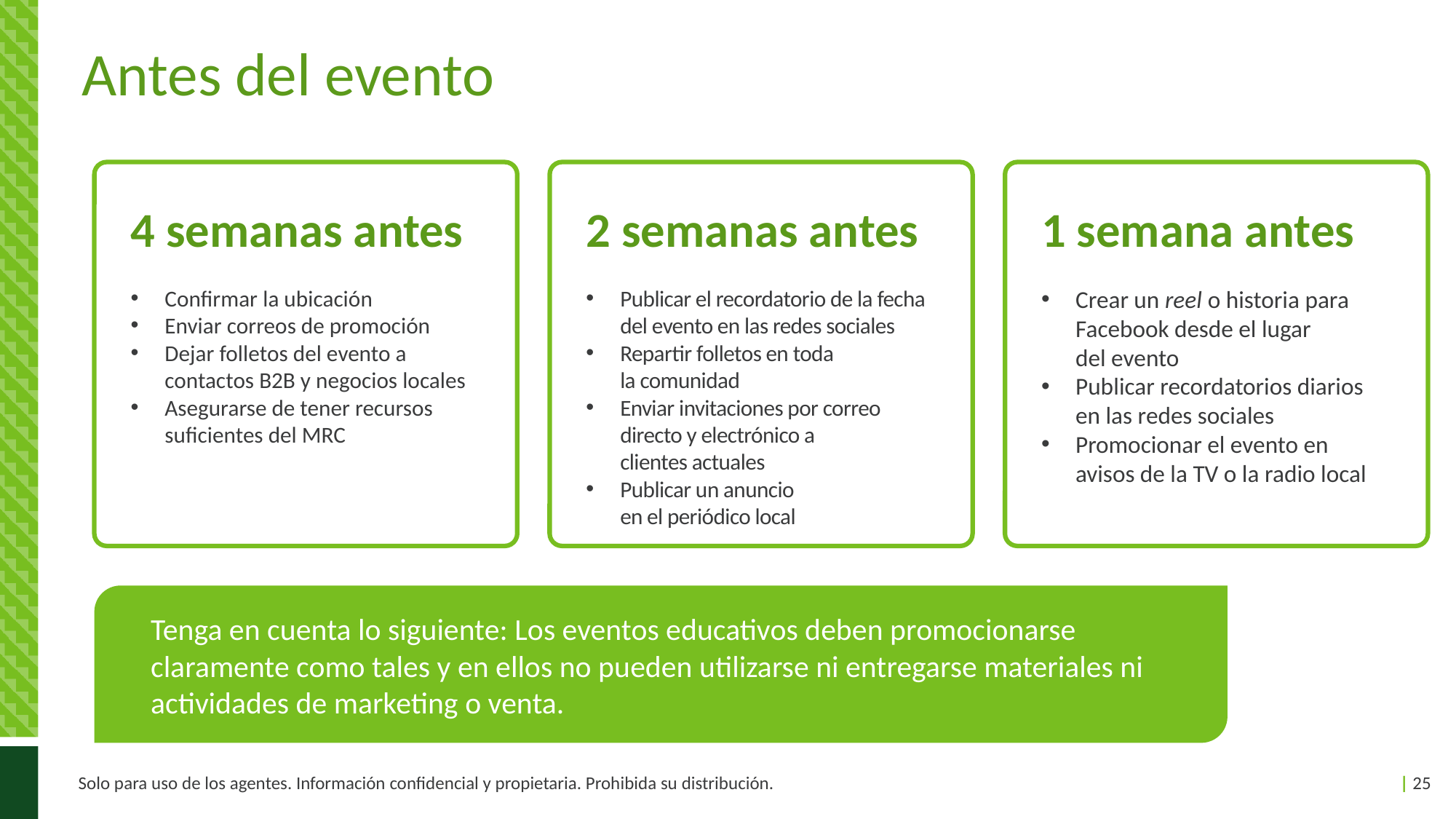

# Antes del evento
2 semanas antes

Publicar el recordatorio de la fecha del evento en las redes sociales
Repartir folletos en toda
la comunidad
Enviar invitaciones por correo directo y electrónico a
clientes actuales
Publicar un anuncio
en el periódico local
4 semanas antes

Confirmar la ubicación
Enviar correos de promoción
Dejar folletos del evento a contactos B2B y negocios locales
Asegurarse de tener recursos suficientes del MRC
1 semana antes

Crear un reel o historia para Facebook desde el lugar
del evento
Publicar recordatorios diarios en las redes sociales
Promocionar el evento en avisos de la TV o la radio local

Tenga en cuenta lo siguiente: Los eventos educativos deben promocionarse claramente como tales y en ellos no pueden utilizarse ni entregarse materiales ni actividades de marketing o venta.

Solo para uso de los agentes. Información confidencial y propietaria. Prohibida su distribución.
| 25